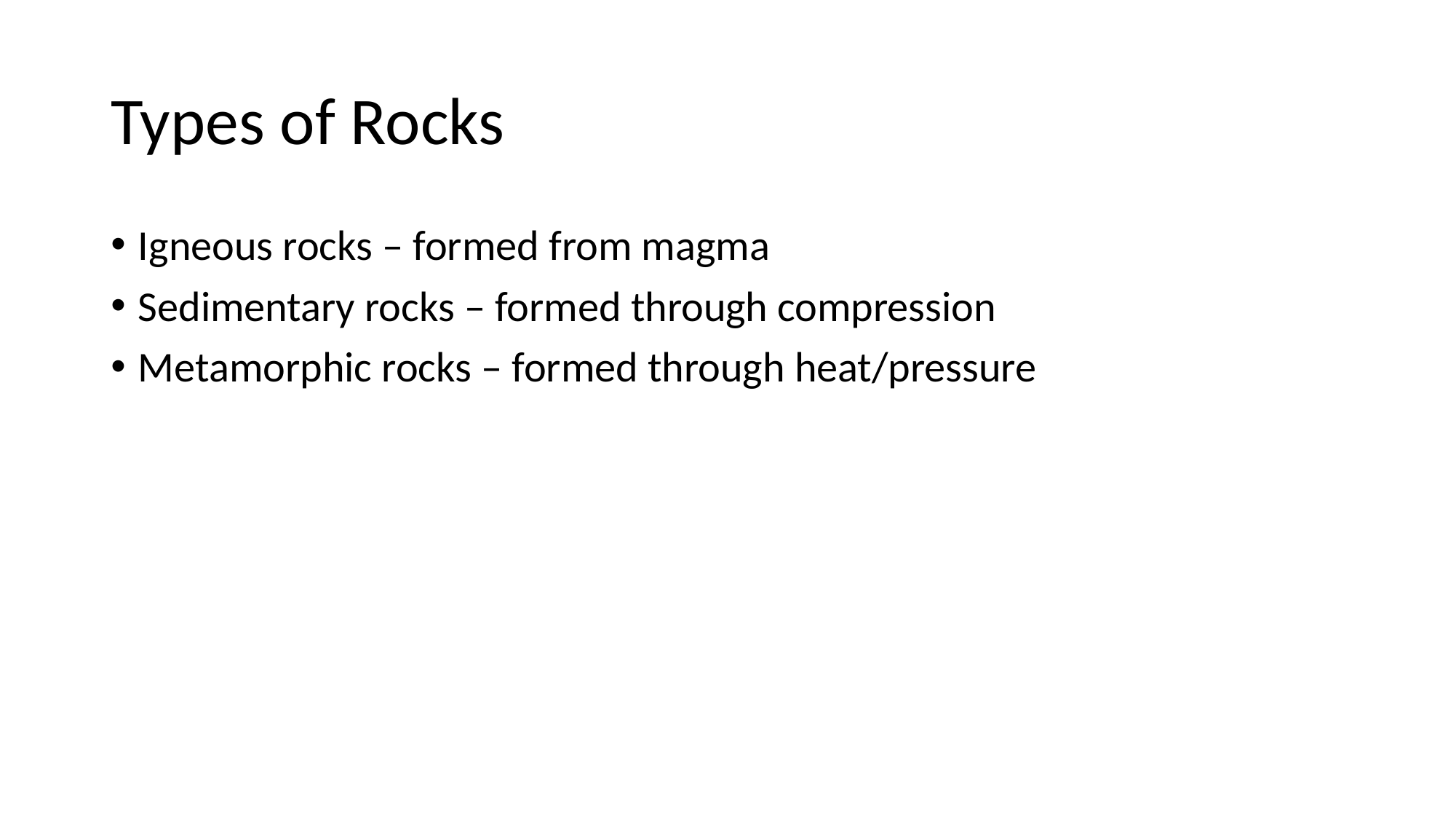

# Types of Rocks
Igneous rocks – formed from magma
Sedimentary rocks – formed through compression
Metamorphic rocks – formed through heat/pressure